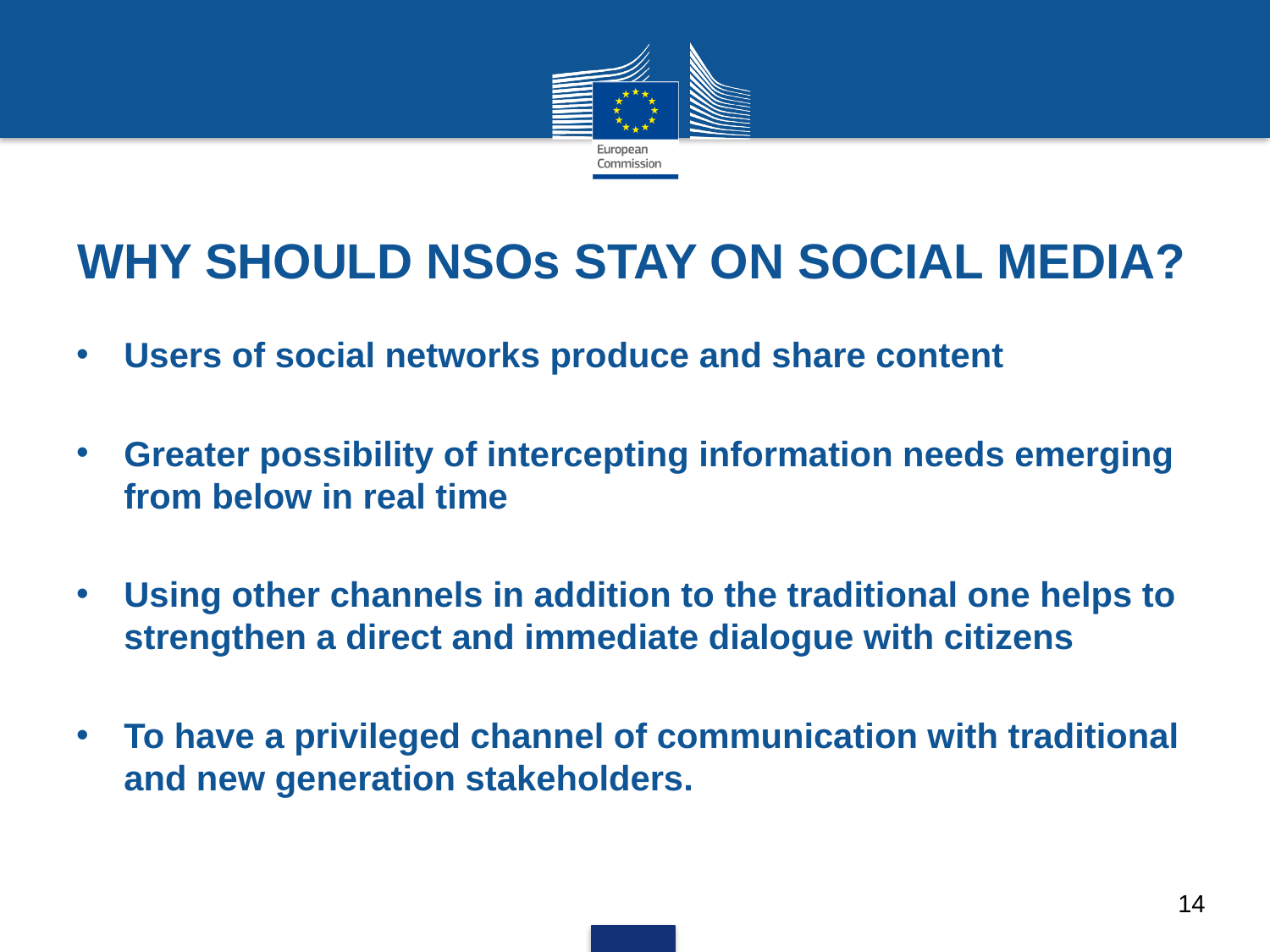

# WHY SHOULD NSOs STAY ON SOCIAL MEDIA?
Users of social networks produce and share content

Greater possibility of intercepting information needs emerging from below in real time

Using other channels in addition to the traditional one helps to strengthen a direct and immediate dialogue with citizens

To have a privileged channel of communication with traditional and new generation stakeholders.
14